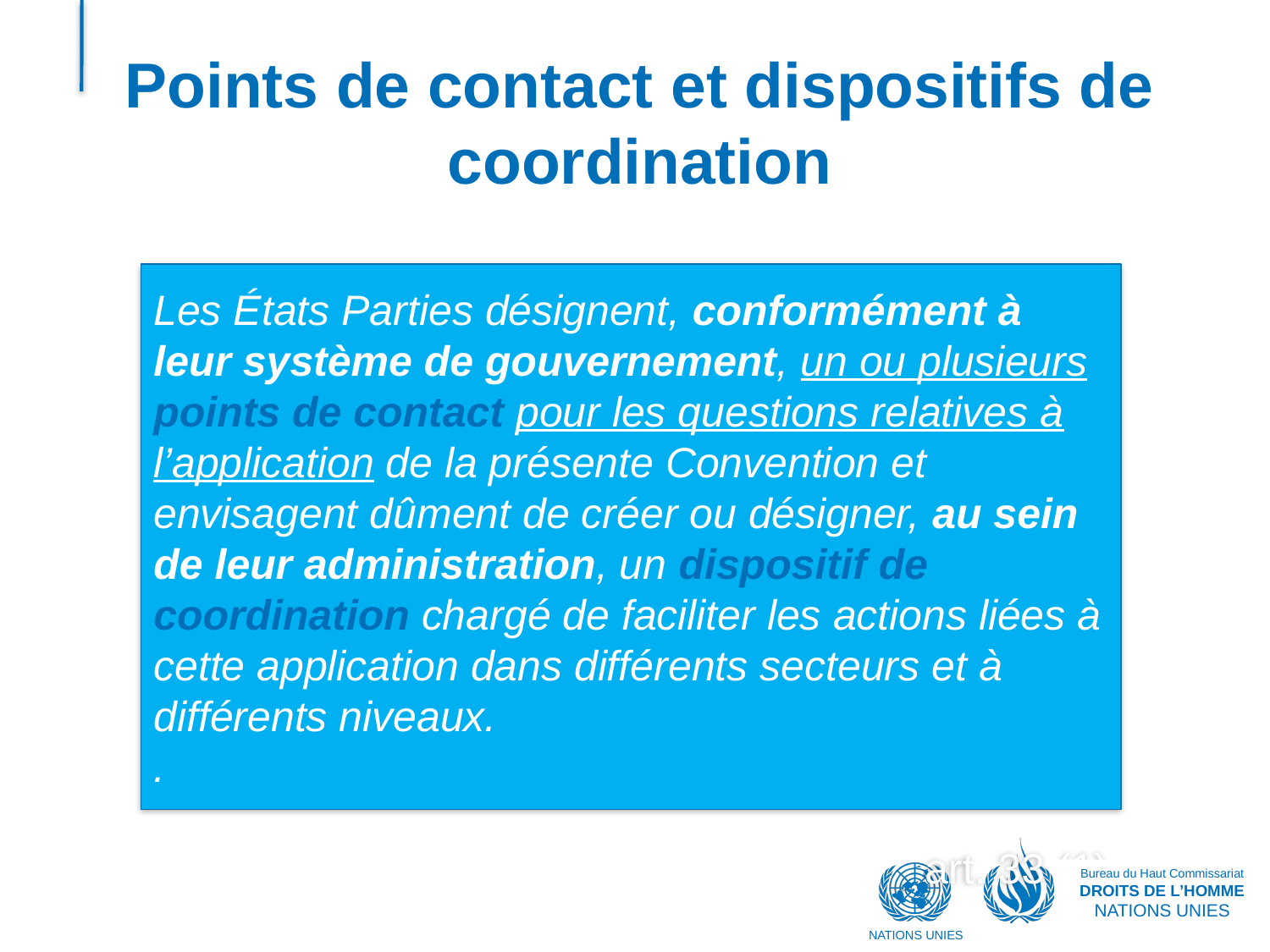

# Points de contact et dispositifs de coordination

Les États Parties désignent, conformément à leur système de gouvernement, un ou plusieurs points de contact pour les questions relatives à l’application de la présente Convention et envisagent dûment de créer ou désigner, au sein de leur administration, un dispositif de coordination chargé de faciliter les actions liées à cette application dans différents secteurs et à différents niveaux.
.

art. 33 (1)
Bureau du Haut Commissariat
DROITS DE L’HOMME
NATIONS UNIES
NATIONS UNIES